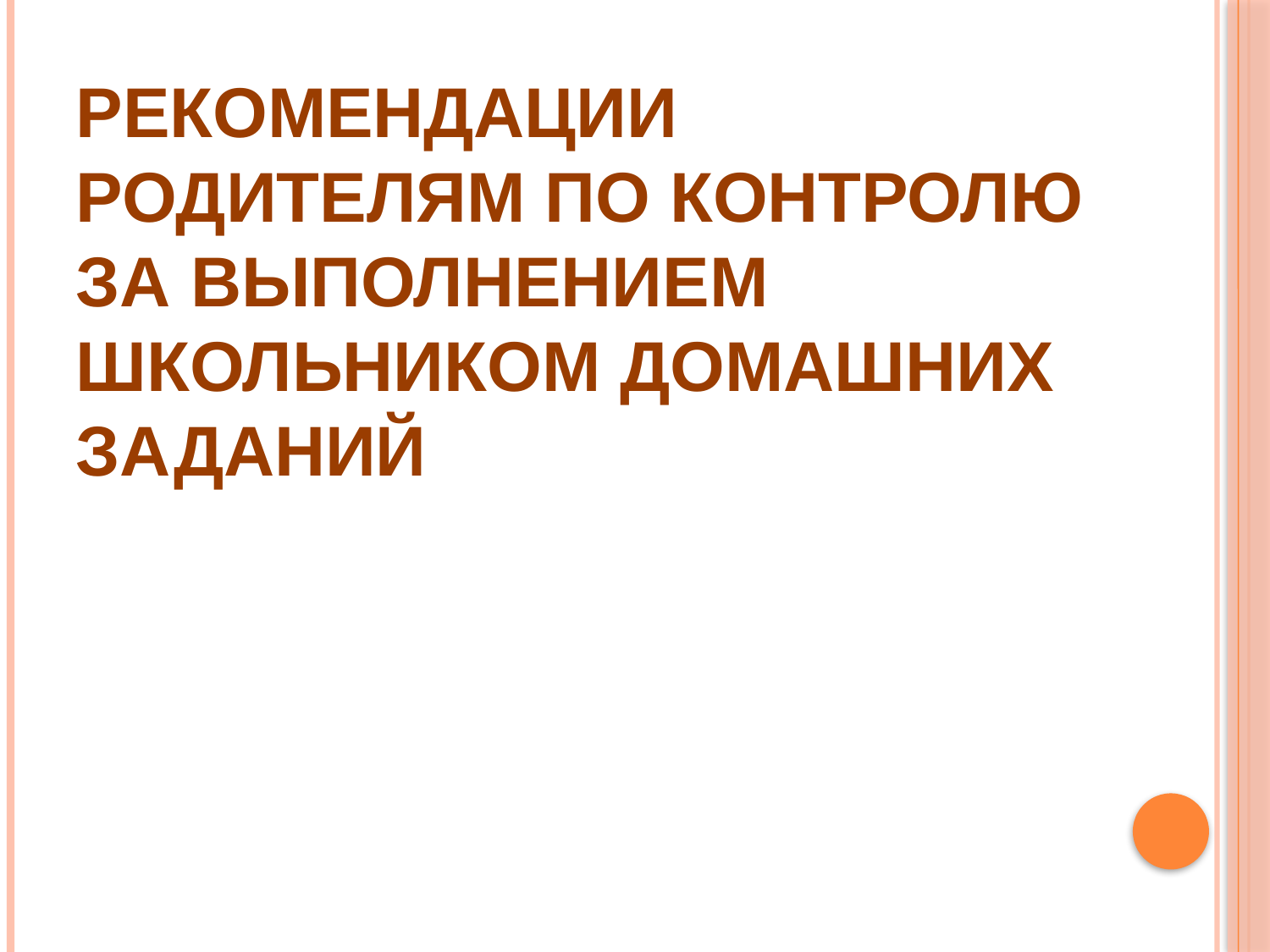

# Рекомендации родителям по контролю за выполнением школьником домашних заданий